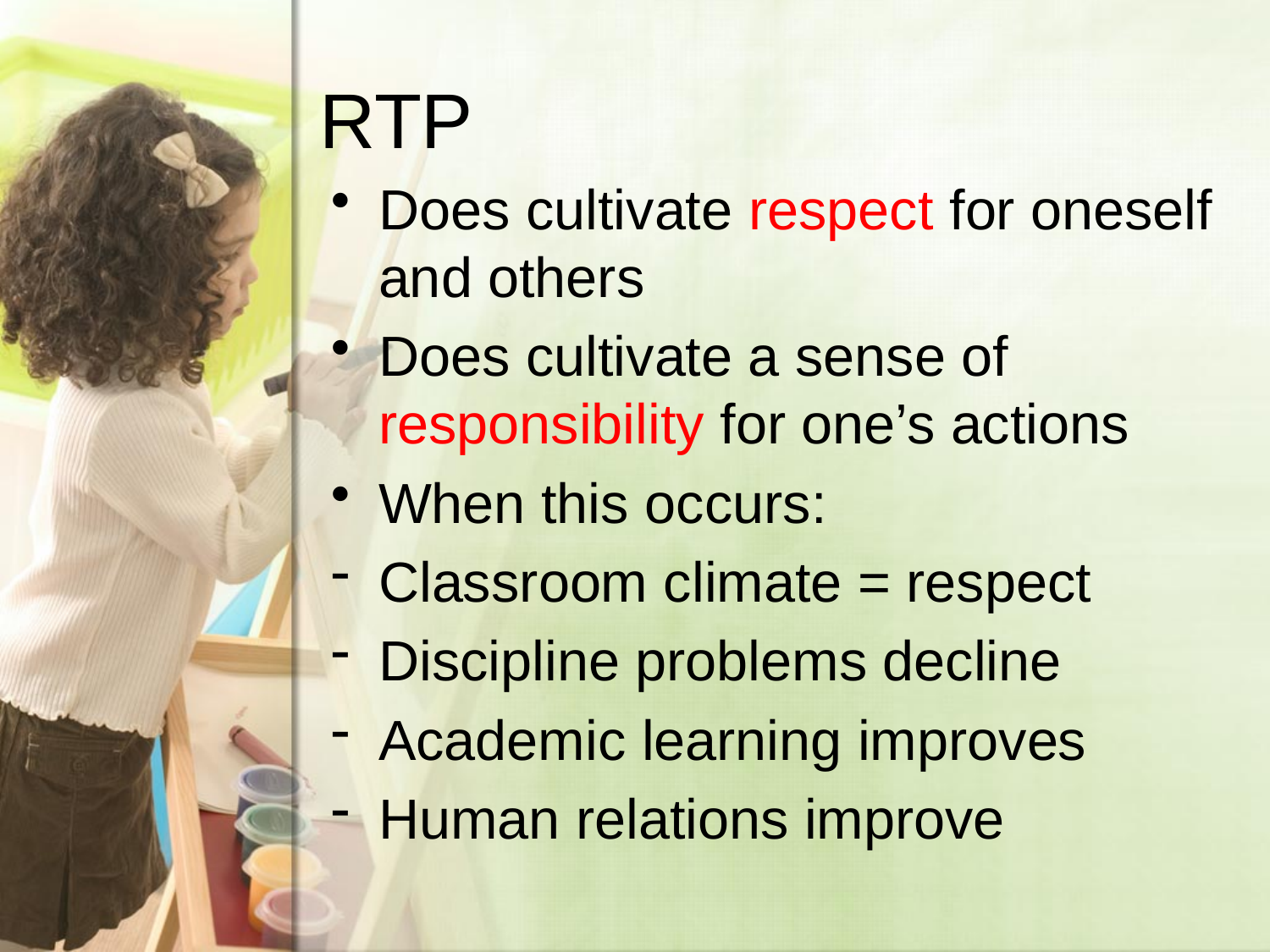

# RTP
Does cultivate respect for oneself and others
Does cultivate a sense of responsibility for one’s actions
When this occurs:
Classroom climate = respect
Discipline problems decline
Academic learning improves
Human relations improve